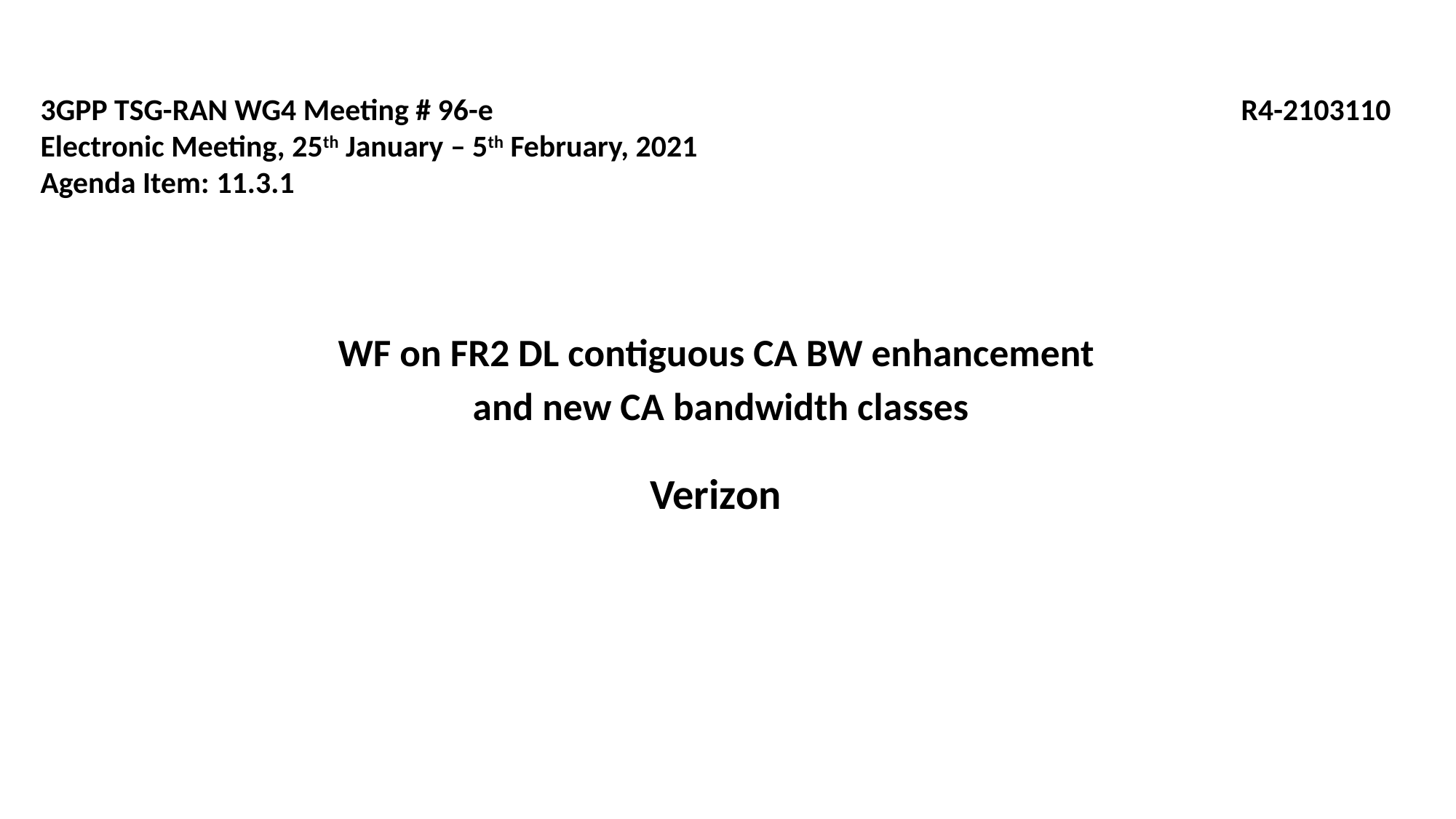

3GPP TSG-RAN WG4 Meeting # 96-e 							R4-2103110
Electronic Meeting, 25th January – 5th February, 2021
Agenda Item: 11.3.1
WF on FR2 DL contiguous CA BW enhancement
and new CA bandwidth classes
Verizon